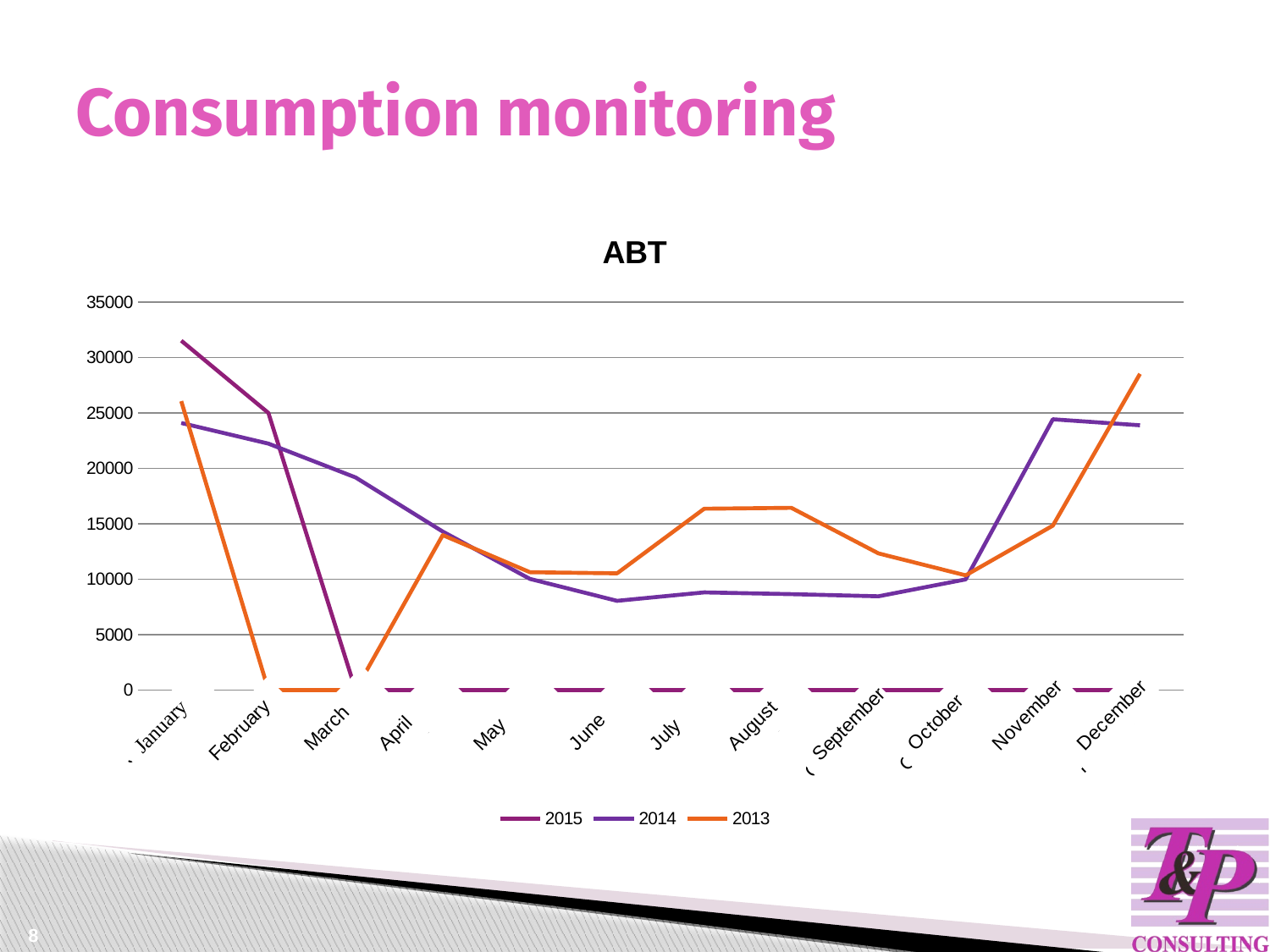

# Consumption monitoring

### Chart: АВТ

| Category | 2015 | 2014 | 2013 |
|---|---|---|---|
| Јануари  | 31521.600000000002 | 24100.8 | 26068.800000000003 |
| Февруари | 25006.8 | 22237.2 | 0.0 |
| Март | 0.0 | 19184.4 | 0.0 |
| Април | 0.0 | 14301.6 | 13978.8 |
| Мај | 0.0 | 10029.6 | 10634.400000000001 |
| Јуни | 0.0 | 8050.8 | 10530.0 |
| Јули | 0.0 | 8814.0 | 16365.599999999999 |
| Август | 0.0 | 8654.400000000001 | 16446.0 |
| Септември | 0.0 | 8461.2 | 12328.8 |
| Октомври | 0.0 | 9986.4 | 10350.0 |
| Ноември | 0.0 | 24434.4 | 14836.8 |
| Декември | 0.0 | 23892.0 | 28528.800000000003 |
8